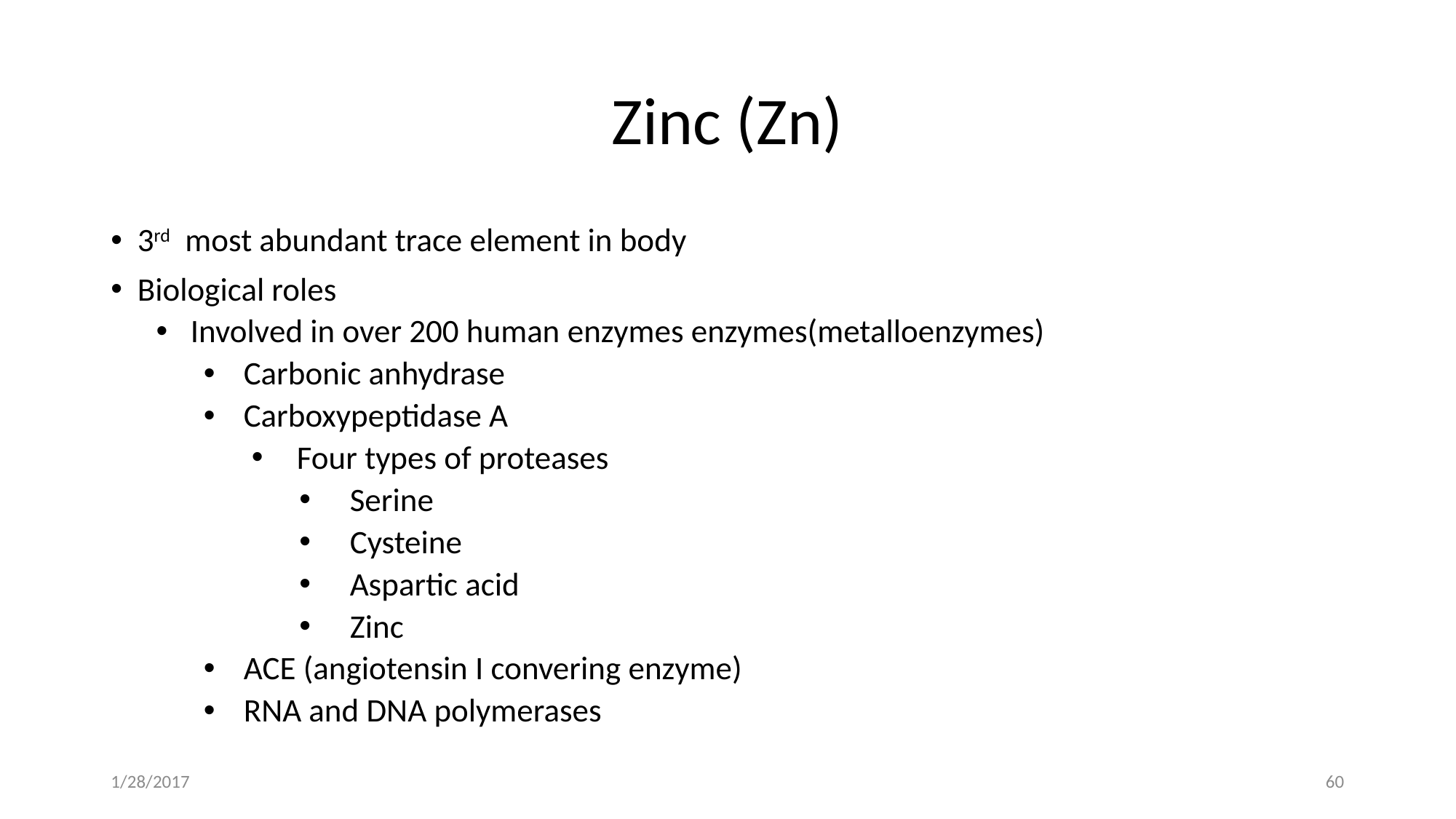

# Zinc (Zn)
3rd  most abundant trace element in body
Biological roles
Involved in over 200 human enzymes enzymes(metalloenzymes)
Carbonic anhydrase
Carboxypeptidase A
Four types of proteases
Serine
Cysteine
Aspartic acid
Zinc
ACE (angiotensin I convering enzyme)
RNA and DNA polymerases

1/28/2017
60